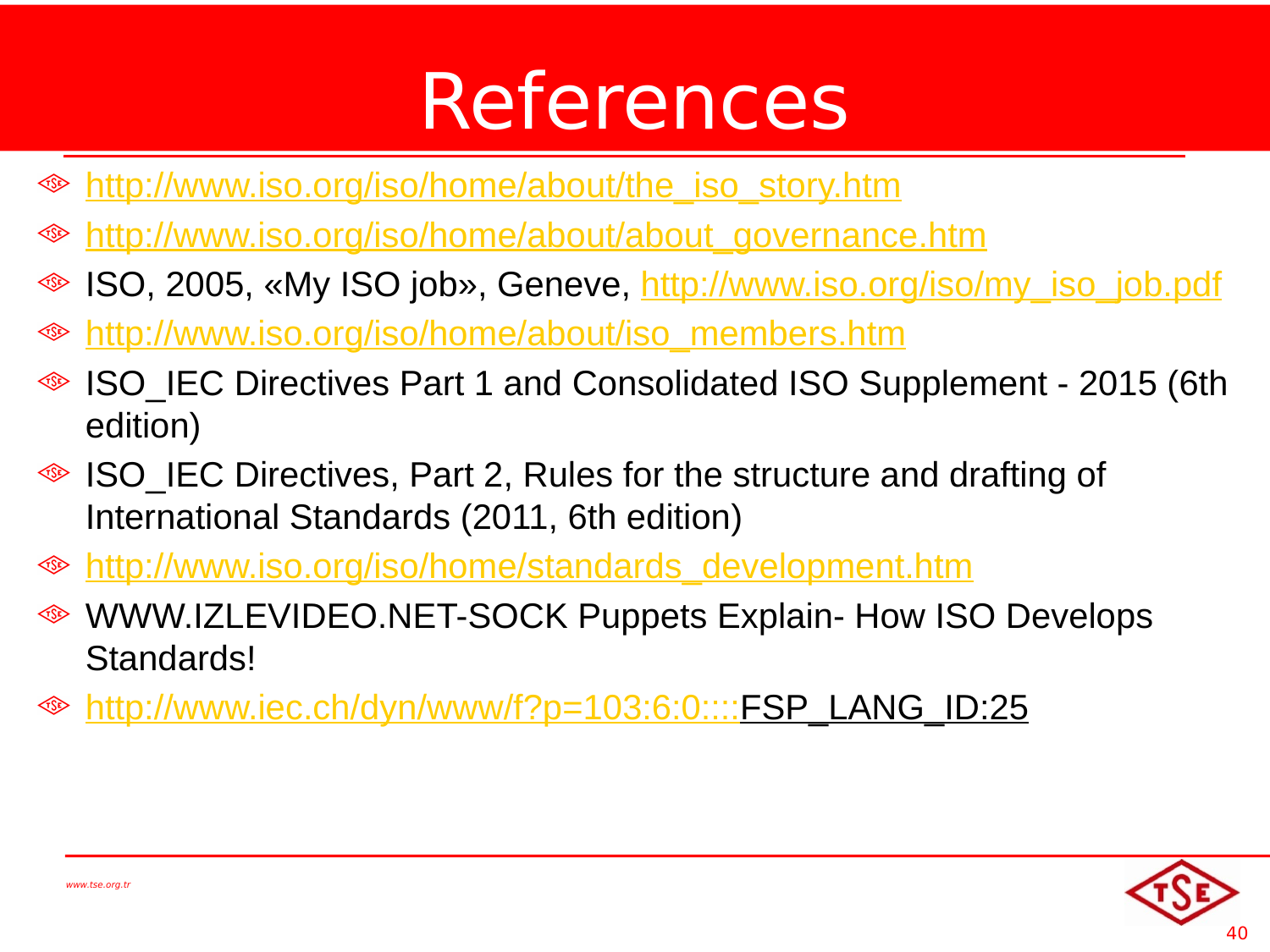

# References
http://www.iso.org/iso/home/about/the_iso_story.htm
http://www.iso.org/iso/home/about/about_governance.htm
ISO, 2005, «My ISO job», Geneve, http://www.iso.org/iso/my_iso_job.pdf
http://www.iso.org/iso/home/about/iso_members.htm
ISO_IEC Directives Part 1 and Consolidated ISO Supplement - 2015 (6th edition)
ISO_IEC Directives, Part 2, Rules for the structure and drafting of International Standards (2011, 6th edition)
http://www.iso.org/iso/home/standards_development.htm
WWW.IZLEVIDEO.NET-SOCK Puppets Explain- How ISO Develops Standards!
http://www.iec.ch/dyn/www/f?p=103:6:0::::FSP_LANG_ID:25

www.tse.org.tr
40